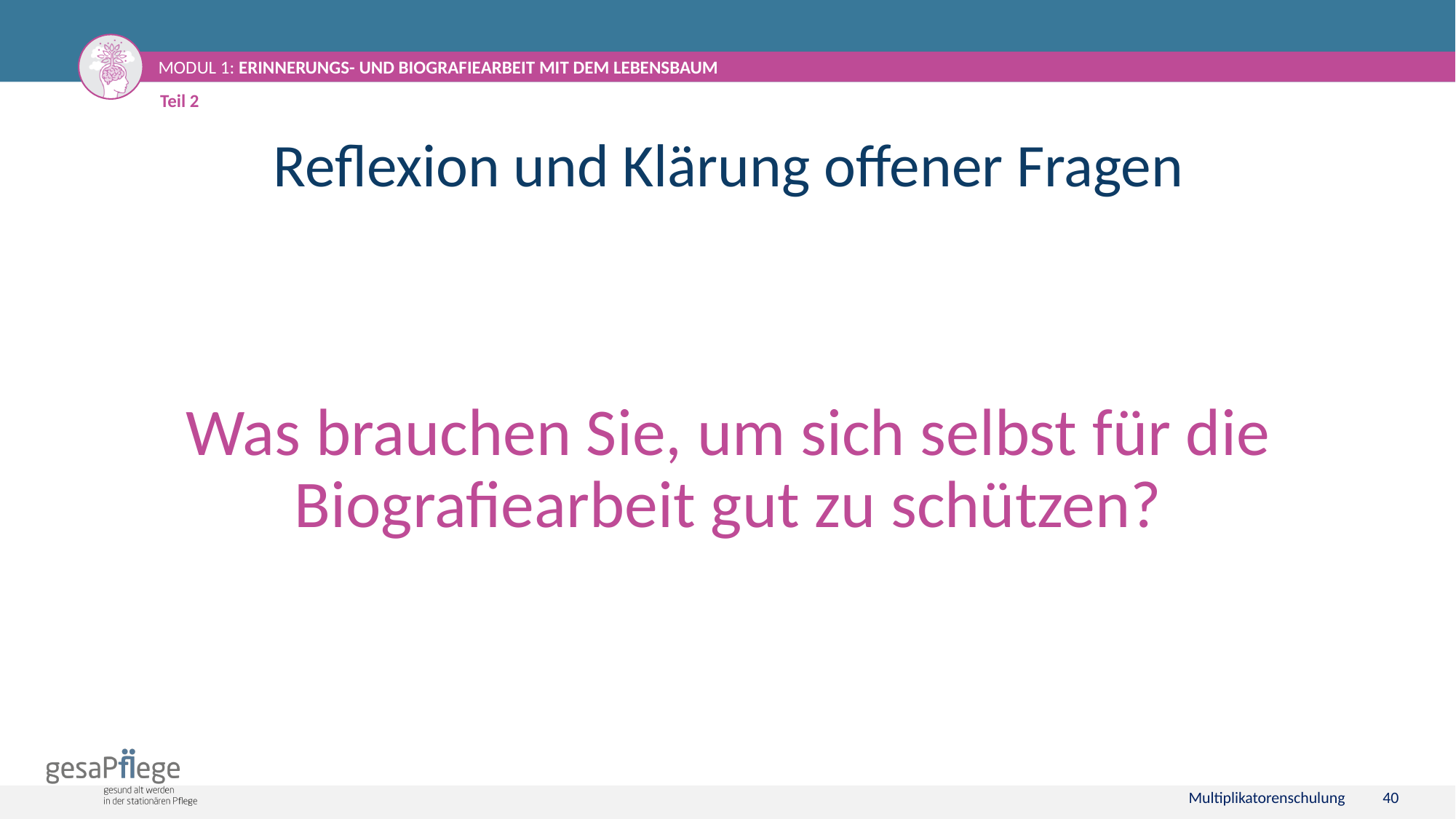

Teil 2
# Reflexion und Klärung offener Fragen
Was brauchen Sie, um sich selbst für die Biografiearbeit gut zu schützen?
Multiplikatorenschulung
40